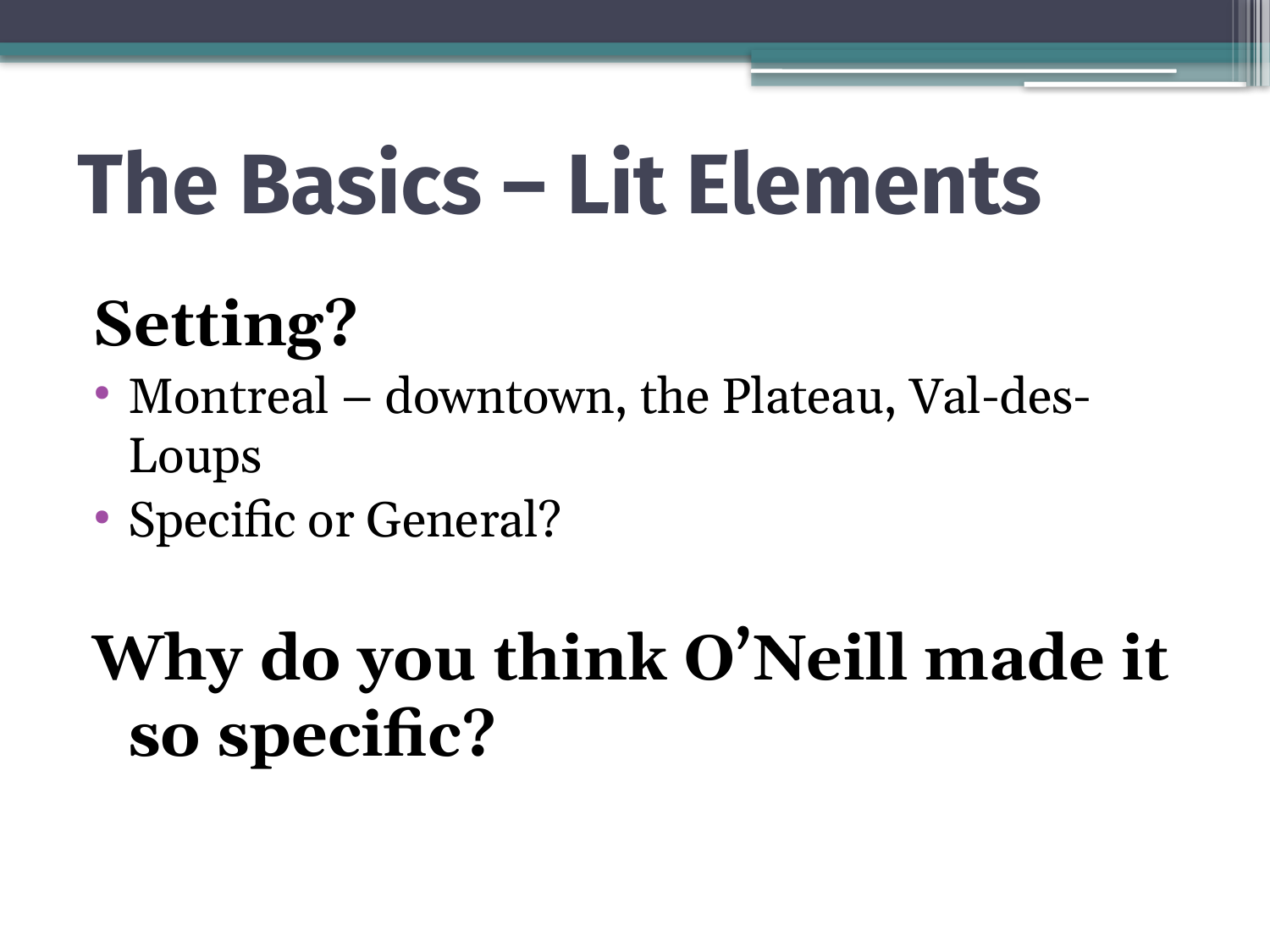

# The Basics – Lit Elements
Setting?
Montreal – downtown, the Plateau, Val-des-Loups
Specific or General?

Why do you think O’Neill made it so specific?